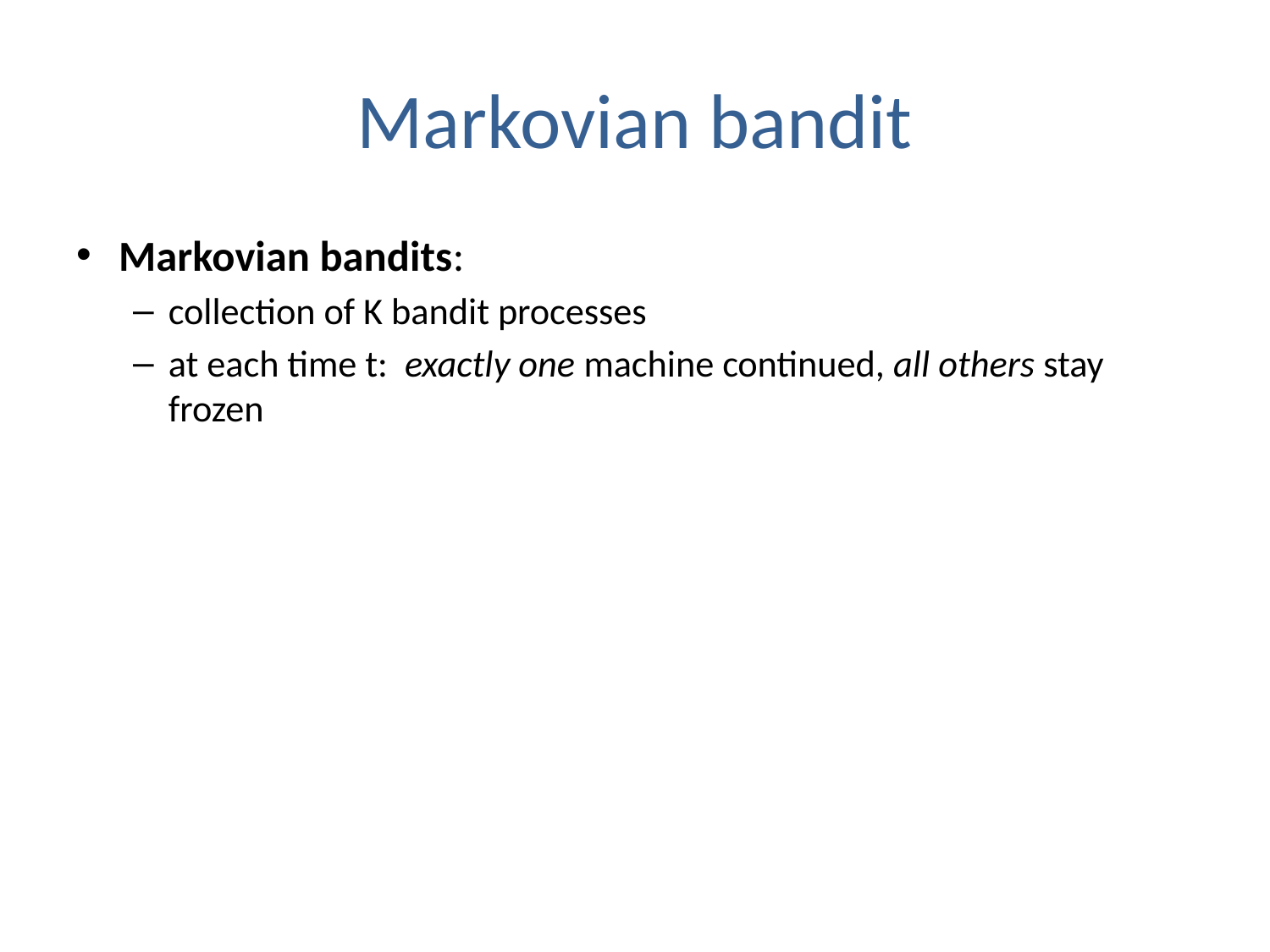

# Markovian bandit
Markovian bandits:
collection of K bandit processes
at each time t:  exactly one machine continued, all others stay frozen